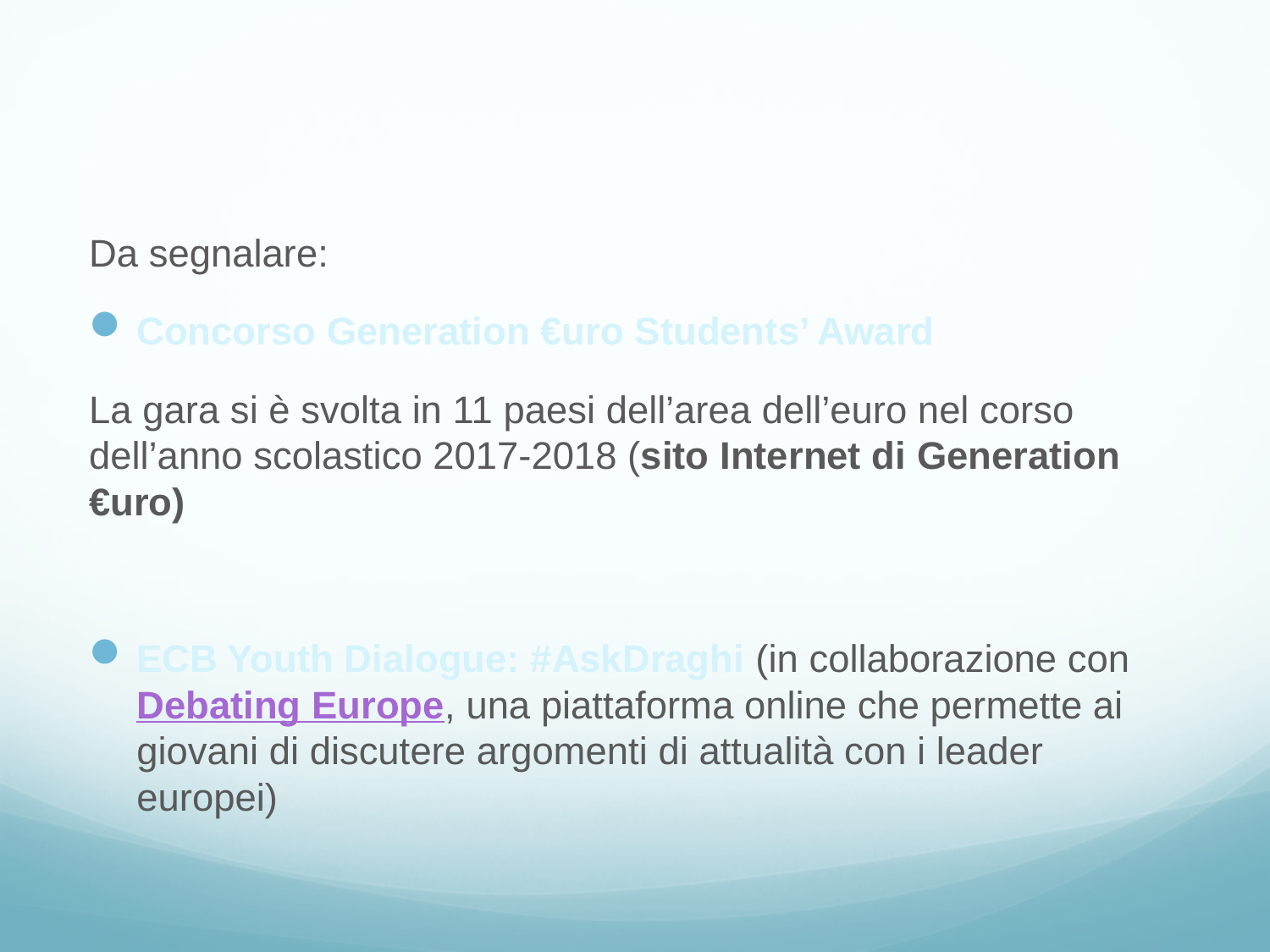

#
Da segnalare:
Concorso Generation €uro Students’ Award
La gara si è svolta in 11 paesi dell’area dell’euro nel corso dell’anno scolastico 2017-2018 (sito Internet di Generation €uro)

ECB Youth Dialogue: #AskDraghi (in collaborazione con Debating Europe, una piattaforma online che permette ai giovani di discutere argomenti di attualità con i leader europei)